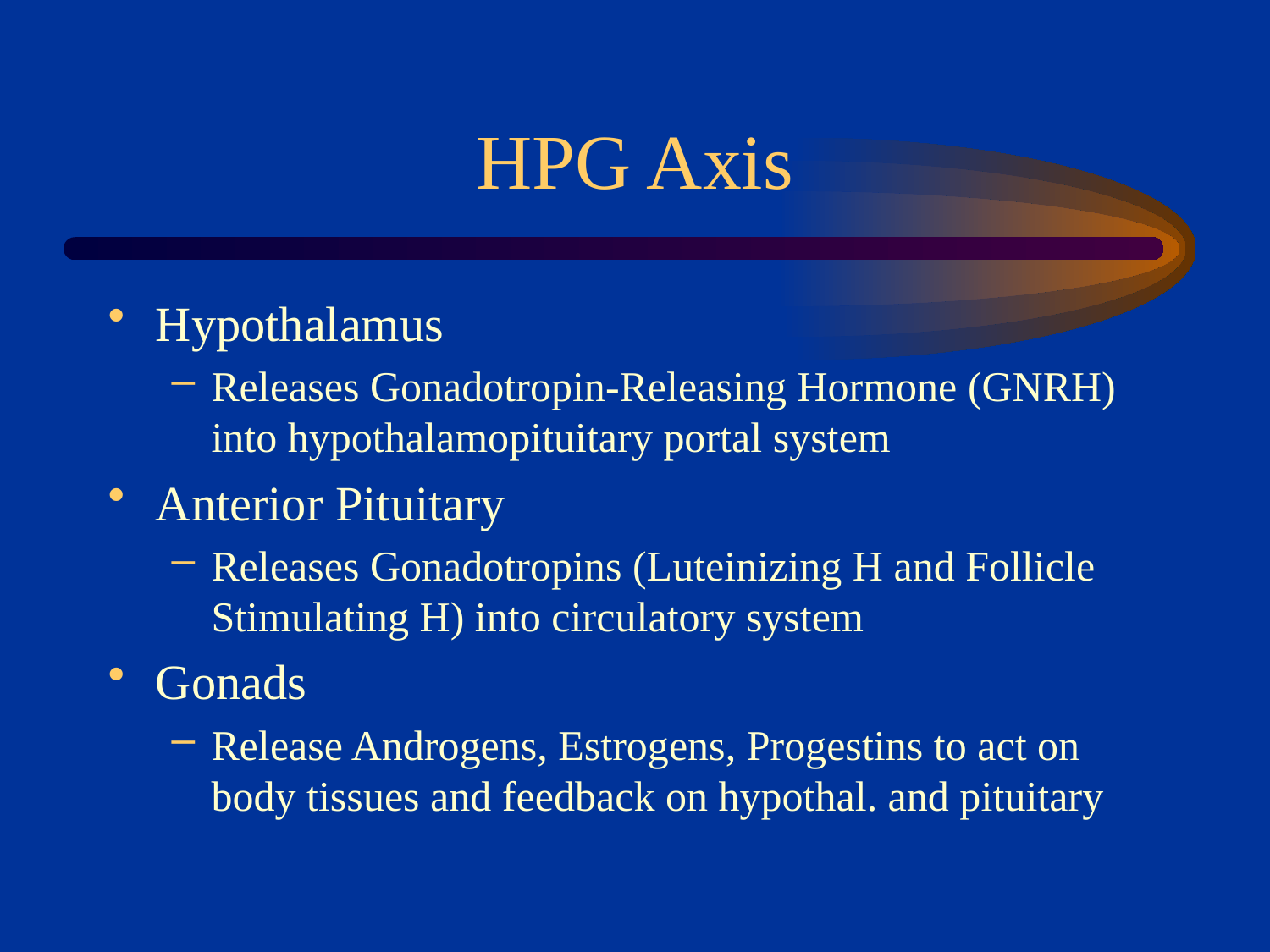

# HPG Axis
Hypothalamus
Releases Gonadotropin-Releasing Hormone (GNRH) into hypothalamopituitary portal system
Anterior Pituitary
Releases Gonadotropins (Luteinizing H and Follicle Stimulating H) into circulatory system
Gonads
Release Androgens, Estrogens, Progestins to act on body tissues and feedback on hypothal. and pituitary